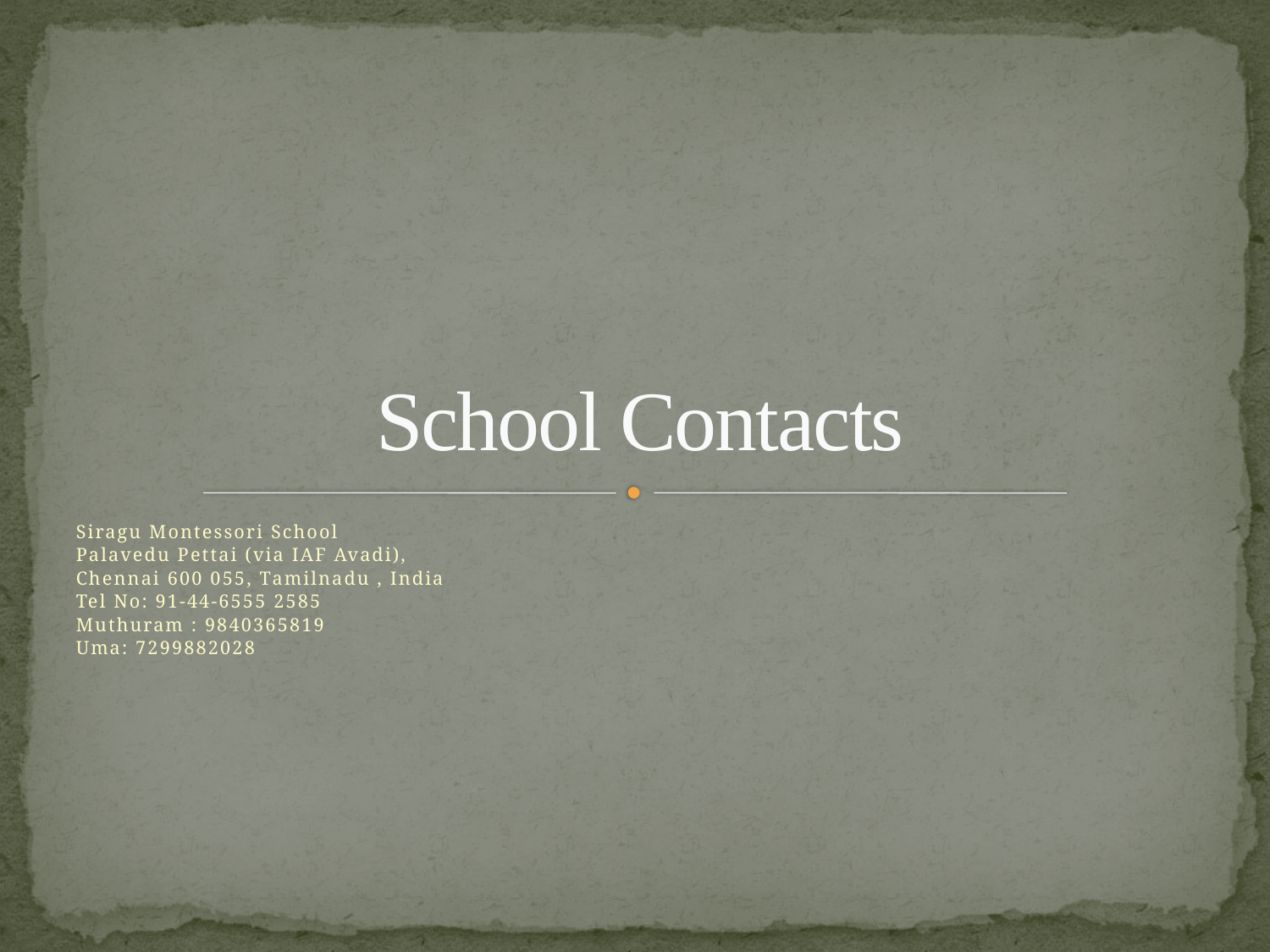

# School Contacts
Siragu Montessori School
Palavedu Pettai (via IAF Avadi),
Chennai 600 055, Tamilnadu , India
Tel No: 91-44-6555 2585
Muthuram : 9840365819
Uma: 7299882028